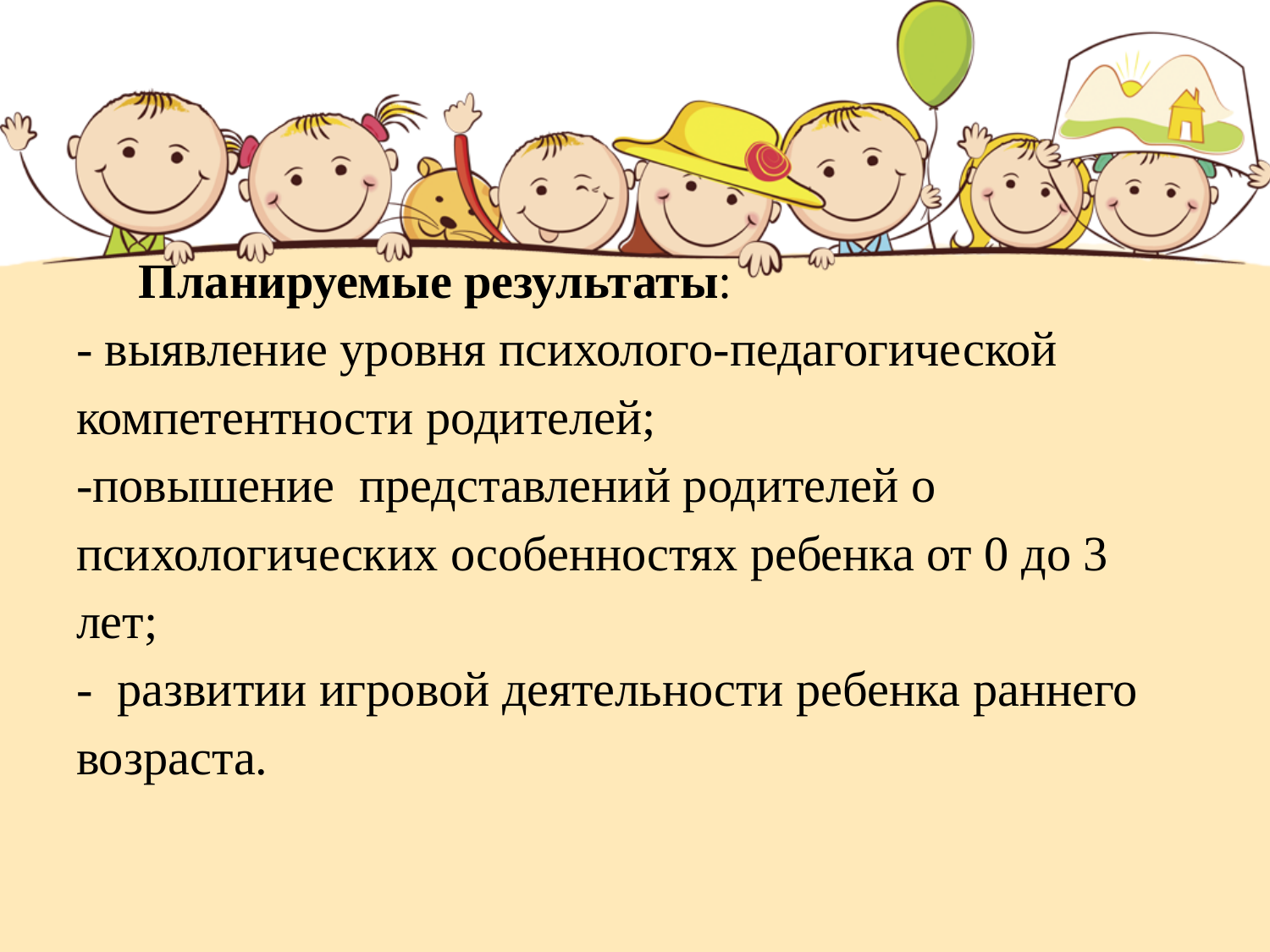

# Планируемые результаты: - выявление уровня психолого-педагогической компетентности родителей; -повышение  представлений родителей о психологических особенностях ребенка от 0 до 3 лет; -  развитии игровой деятельности ребенка раннего возраста.